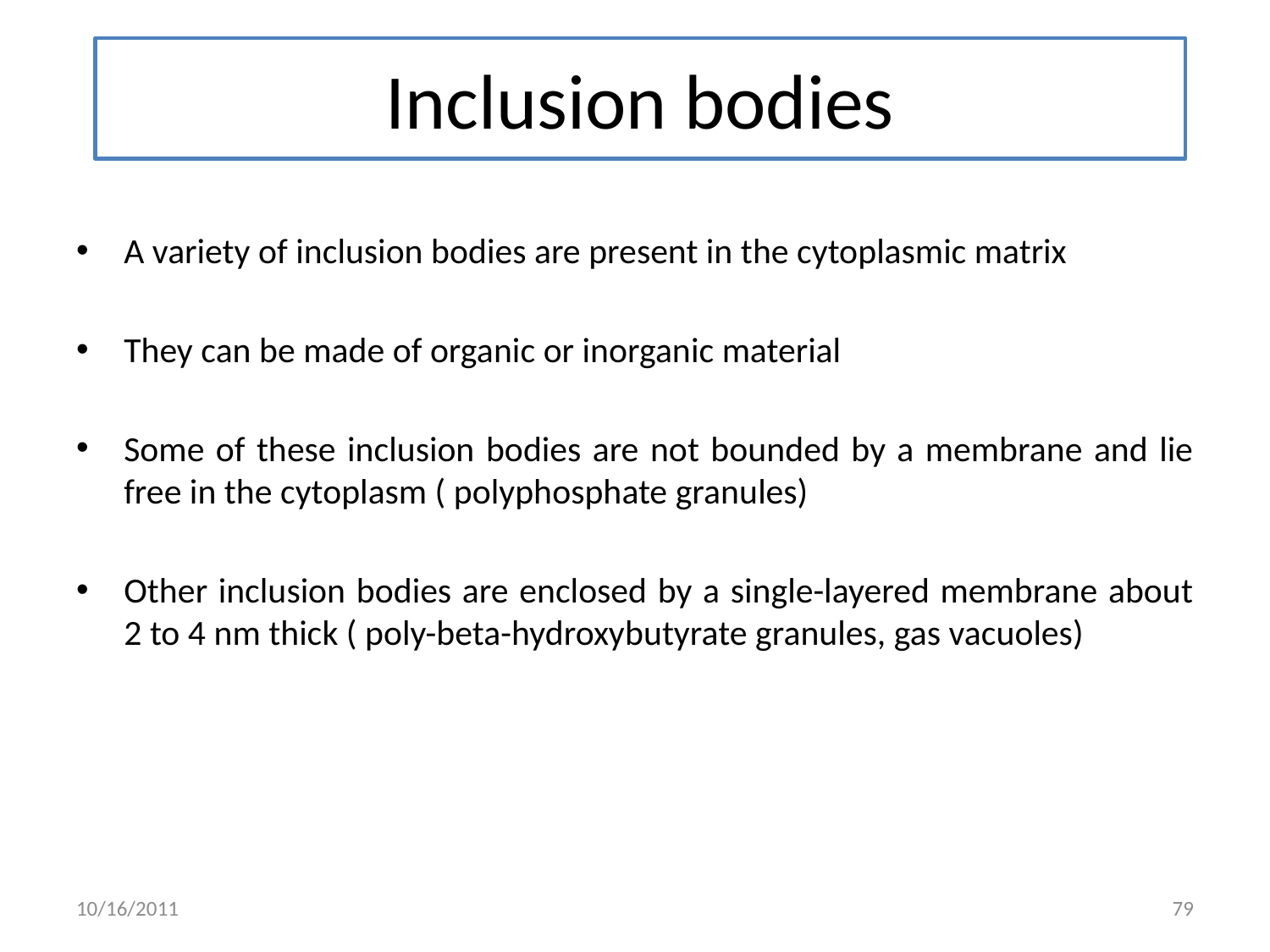

# Inclusion bodies
A variety of inclusion bodies are present in the cytoplasmic matrix

They can be made of organic or inorganic material

Some of these inclusion bodies are not bounded by a membrane and lie free in the cytoplasm ( polyphosphate granules)

Other inclusion bodies are enclosed by a single-layered membrane about 2 to 4 nm thick ( poly-beta-hydroxybutyrate granules, gas vacuoles)
10/16/2011
79